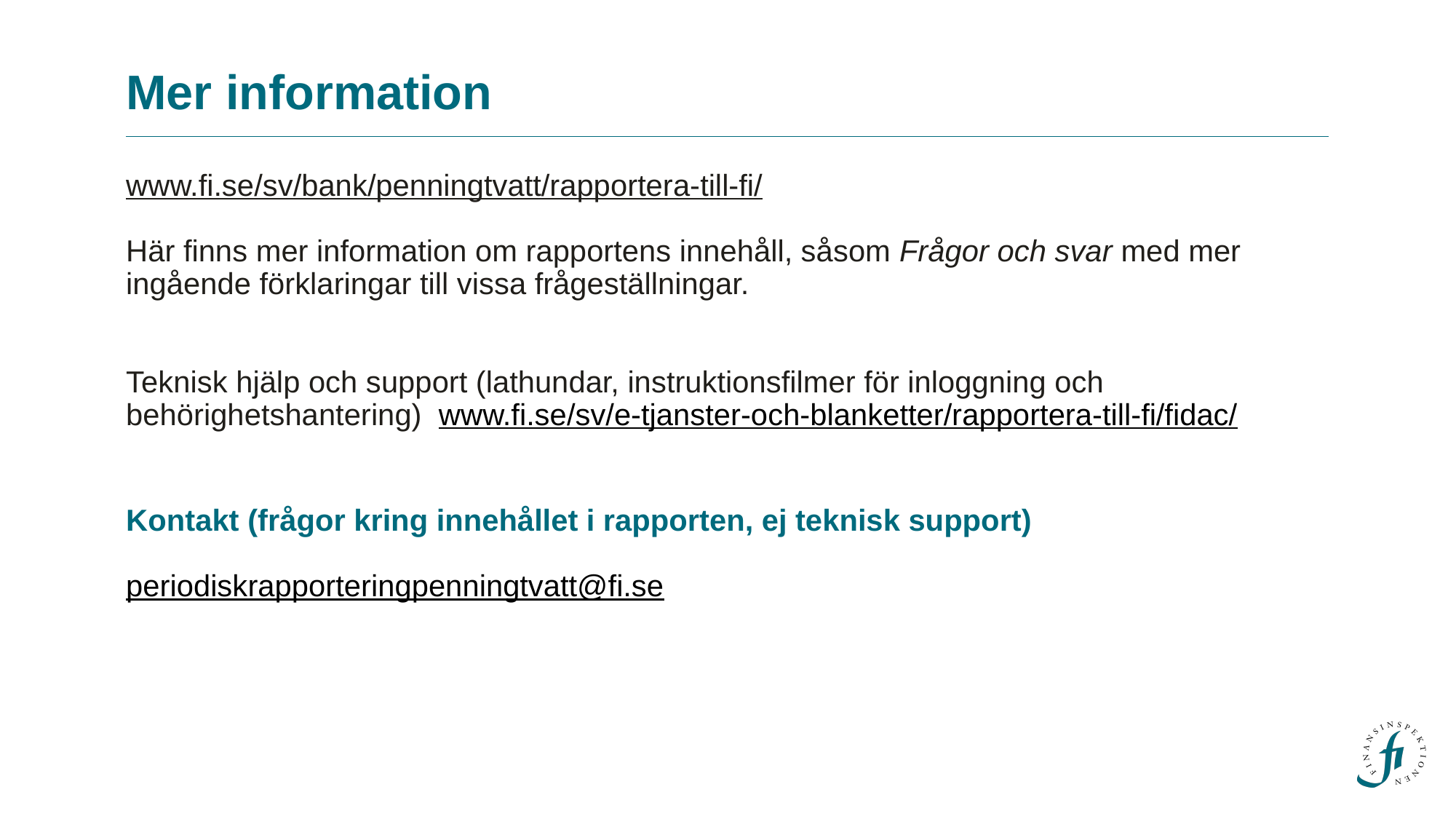

# Mer information
www.fi.se/sv/bank/penningtvatt/rapportera-till-fi/
Här finns mer information om rapportens innehåll, såsom Frågor och svar med mer ingående förklaringar till vissa frågeställningar.
Teknisk hjälp och support (lathundar, instruktionsfilmer för inloggning och behörighetshantering)  www.fi.se/sv/e-tjanster-och-blanketter/rapportera-till-fi/fidac/
Kontakt (frågor kring innehållet i rapporten, ej teknisk support)
periodiskrapporteringpenningtvatt@fi.se